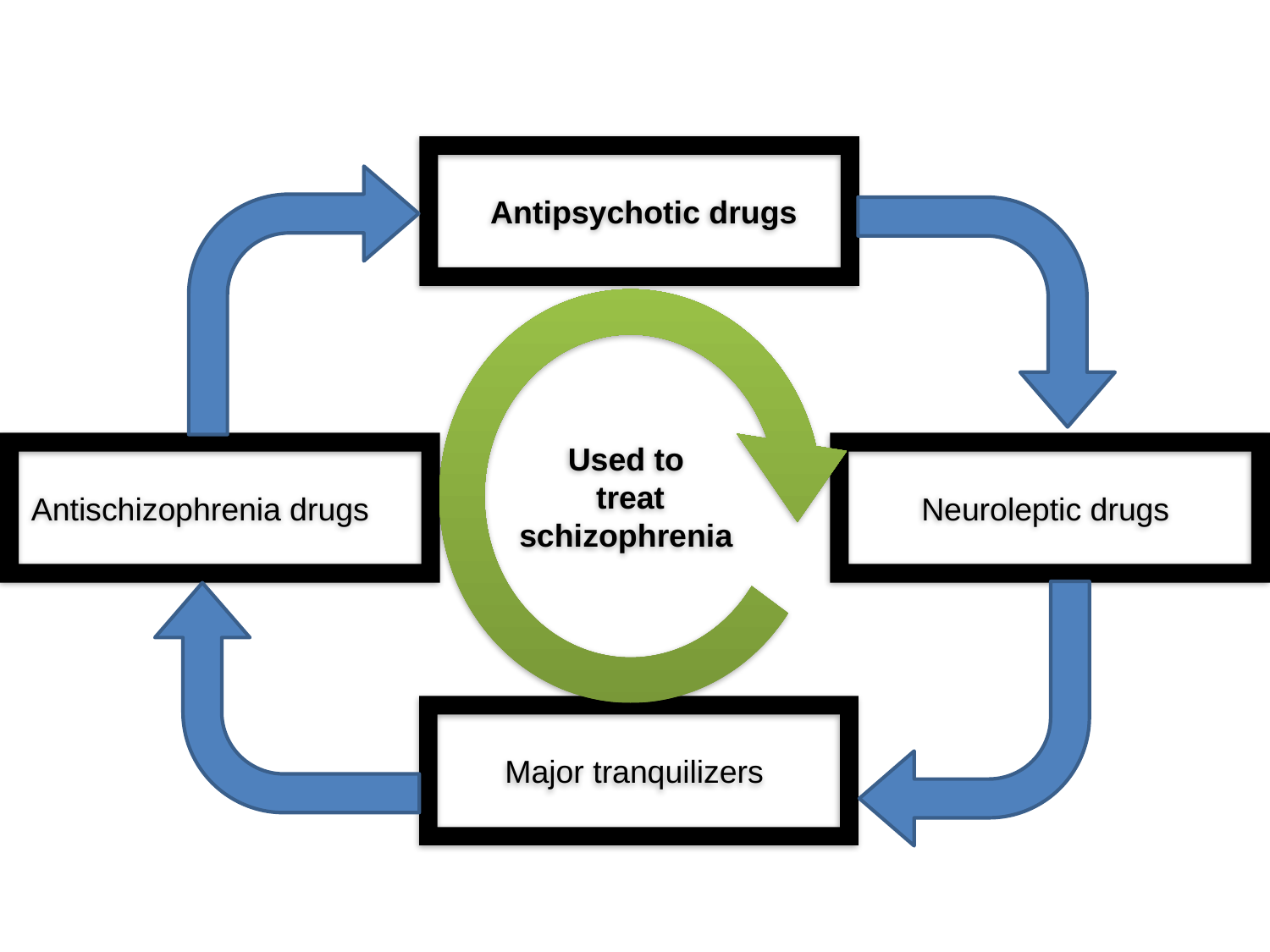

Antipsychotic drugs

Used to
treat schizophrenia
Antischizophrenia drugs
Neuroleptic drugs

Major tranquilizers